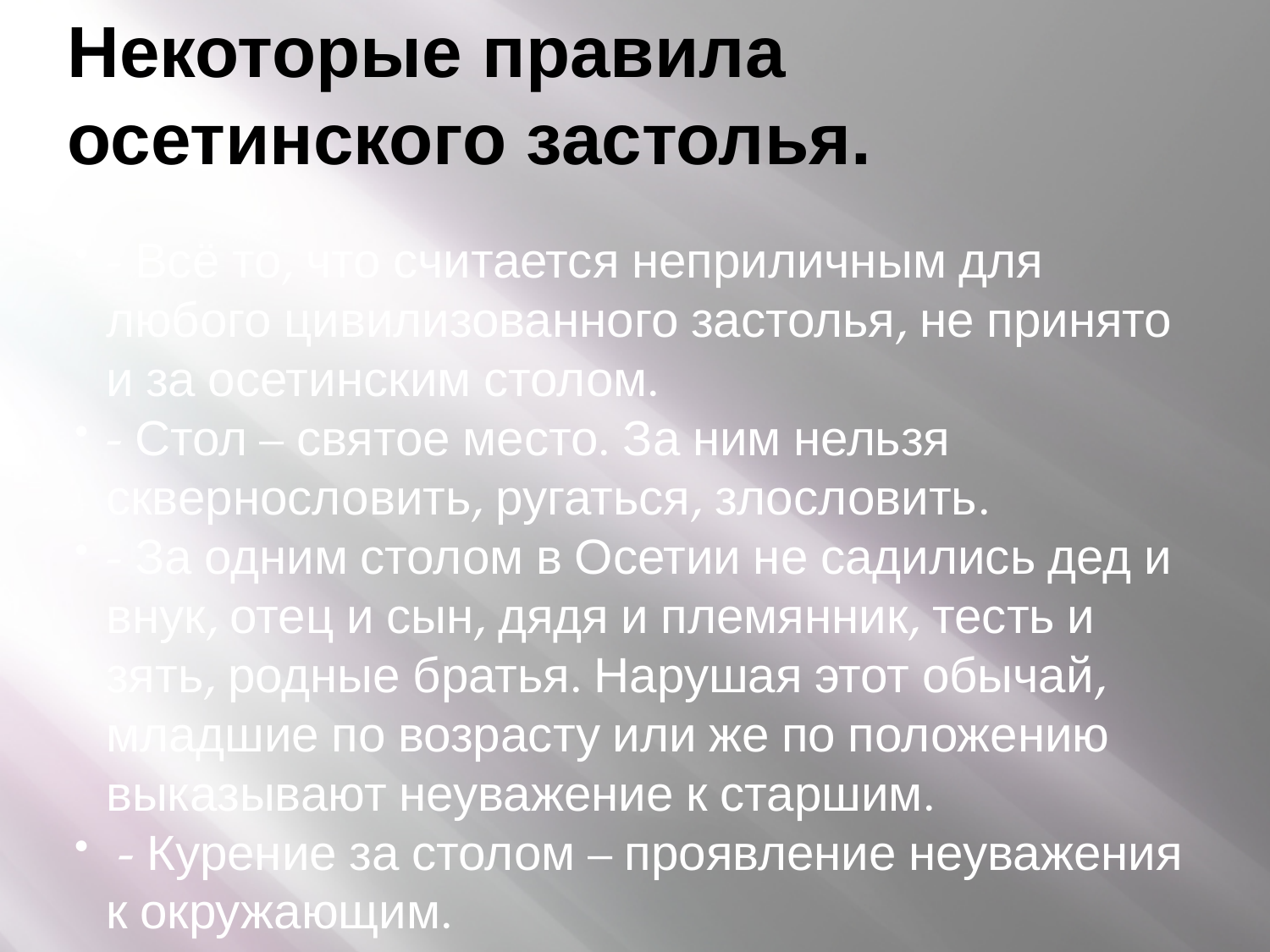

Некоторые правила осетинского застолья.

- Всё то, что считается неприличным для любого цивилизованного застолья, не принято и за осетинским столом.
- Стол – святое место. За ним нельзя сквернословить, ругаться, злословить.
- За одним столом в Осетии не садились дед и внук, отец и сын, дядя и племянник, тесть и зять, родные братья. Нарушая этот обычай, младшие по возрасту или же по положению выказывают неуважение к старшим.
 - Курение за столом – проявление неуважения к окружающим.